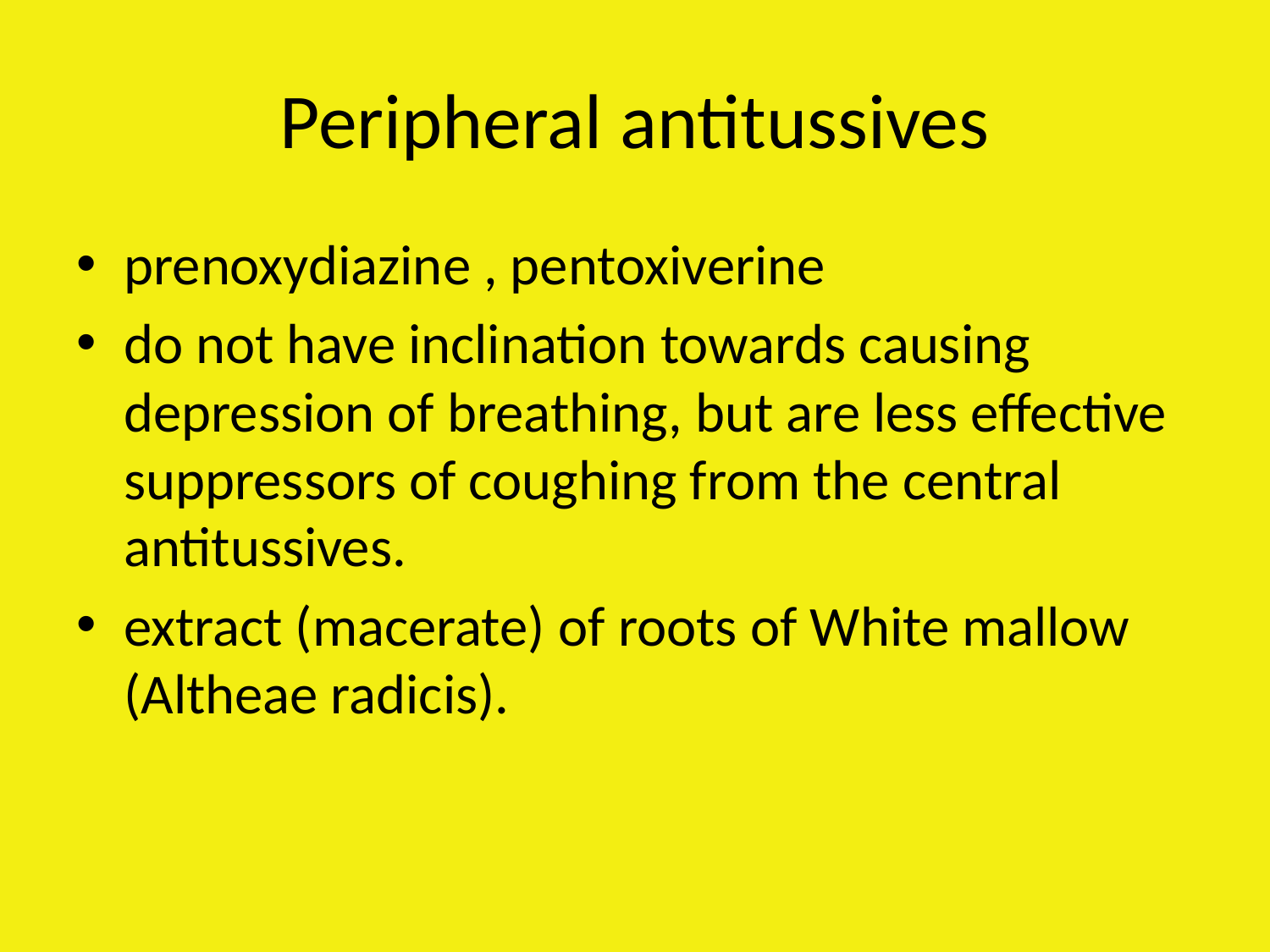

# Peripheral antitussives
prenoxydiazine , pentoxiverine
do not have inclination towards causing depression of breathing, but are less effective suppressors of coughing from the central antitussives.
extract (macerate) of roots of White mallow (Altheae radicis).